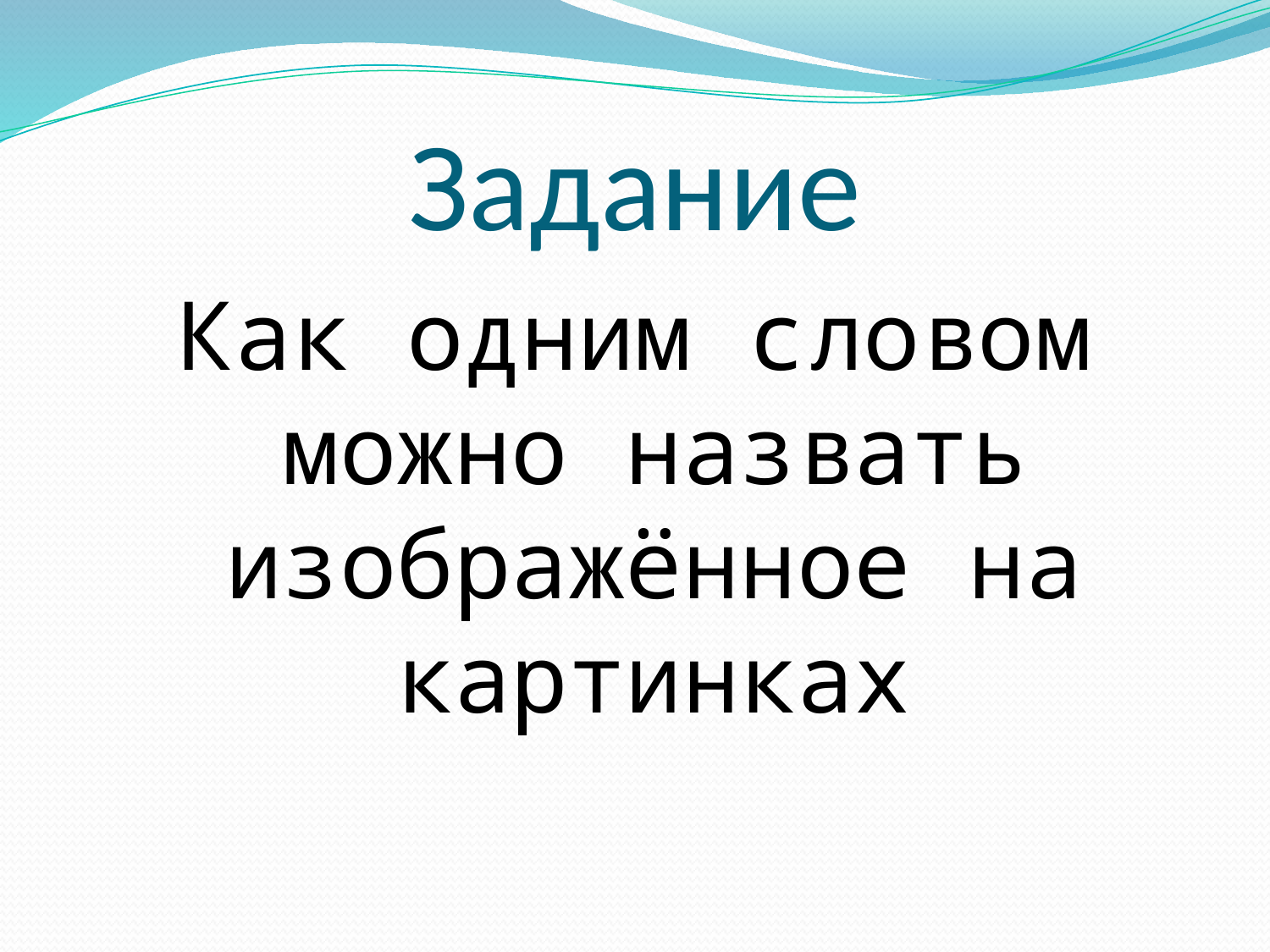

# Задание
Как одним словом можно назвать изображённое на картинках